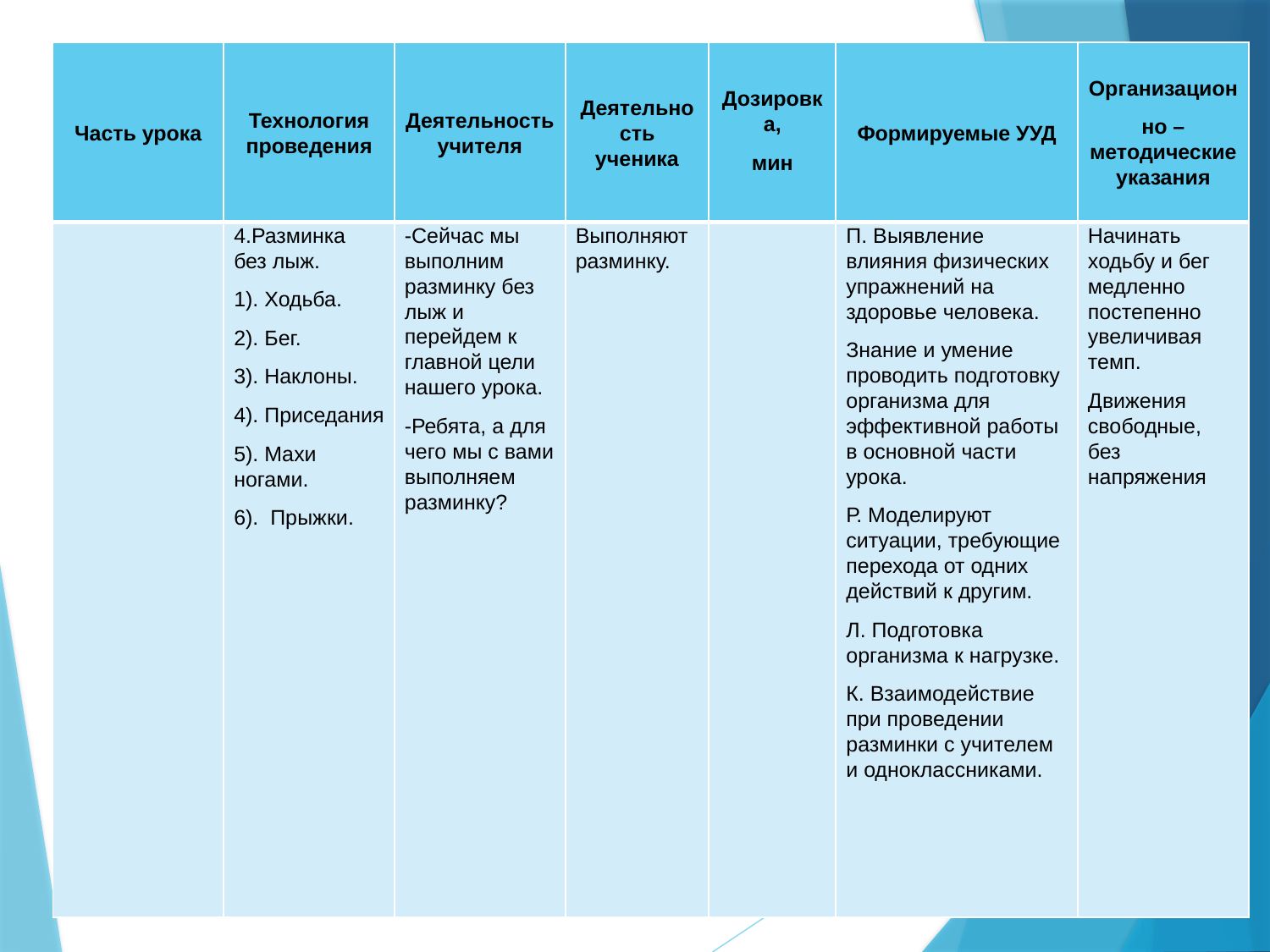

| Часть урока | Технология проведения | Деятельность учителя | Деятельность ученика | Дозировка, мин | Формируемые УУД | Организацион но – методические указания |
| --- | --- | --- | --- | --- | --- | --- |
|  | 4.Разминка без лыж. 1). Ходьба. 2). Бег. 3). Наклоны. 4). Приседания 5). Махи ногами. 6). Прыжки. | -Сейчас мы выполним разминку без лыж и перейдем к главной цели нашего урока. -Ребята, а для чего мы с вами выполняем разминку? | Выполняют разминку. |  | П. Выявление влияния физических упражнений на здоровье человека. Знание и умение проводить подготовку организма для эффективной работы в основной части урока. Р. Моделируют ситуации, требующие перехода от одних действий к другим. Л. Подготовка организма к нагрузке. К. Взаимодействие при проведении разминки с учителем и одноклассниками. | Начинать ходьбу и бег медленно постепенно увеличивая темп. Движения свободные, без напряжения |